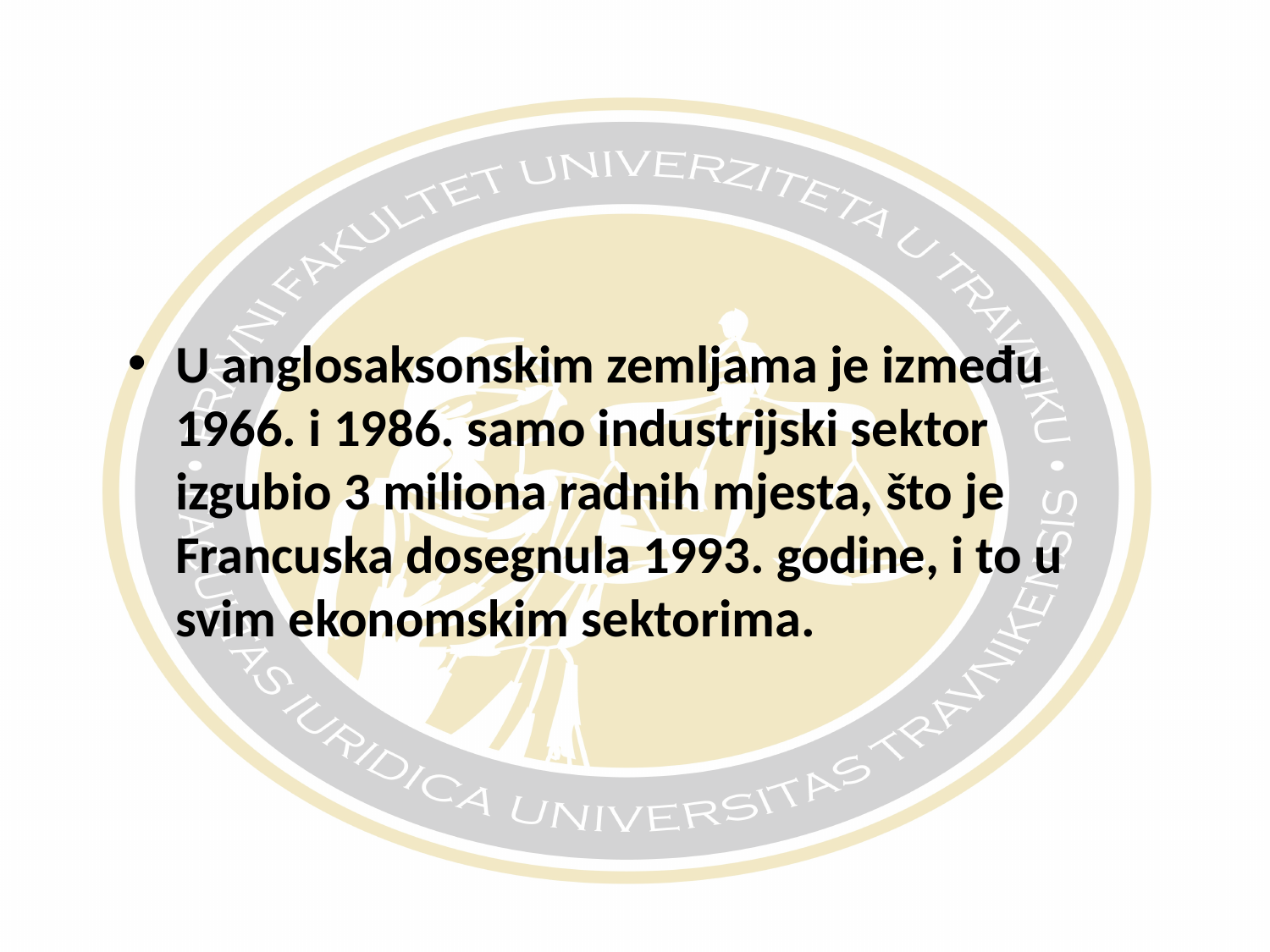

U anglosaksonskim zemljama je između 1966. i 1986. samo industrijski sektor izgubio 3 miliona radnih mjesta, što je Francuska dosegnula 1993. godine, i to u svim ekonomskim sektorima.